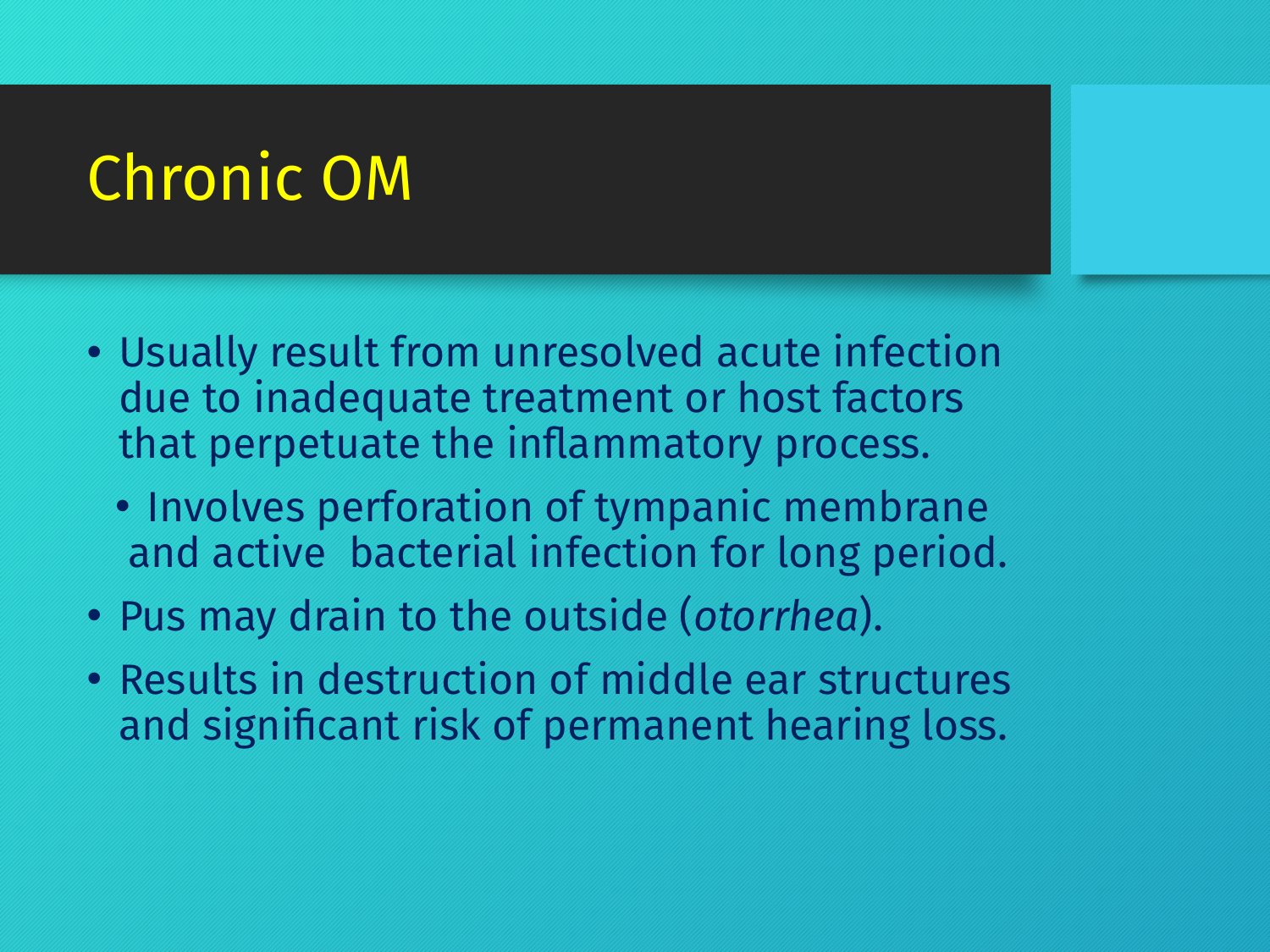

# Chronic OM
Usually result from unresolved acute infection due to inadequate treatment or host factors that perpetuate the inflammatory process.
Involves perforation of tympanic membrane and active  bacterial infection for long period.
Pus may drain to the outside (otorrhea).
Results in destruction of middle ear structures and significant risk of permanent hearing loss.